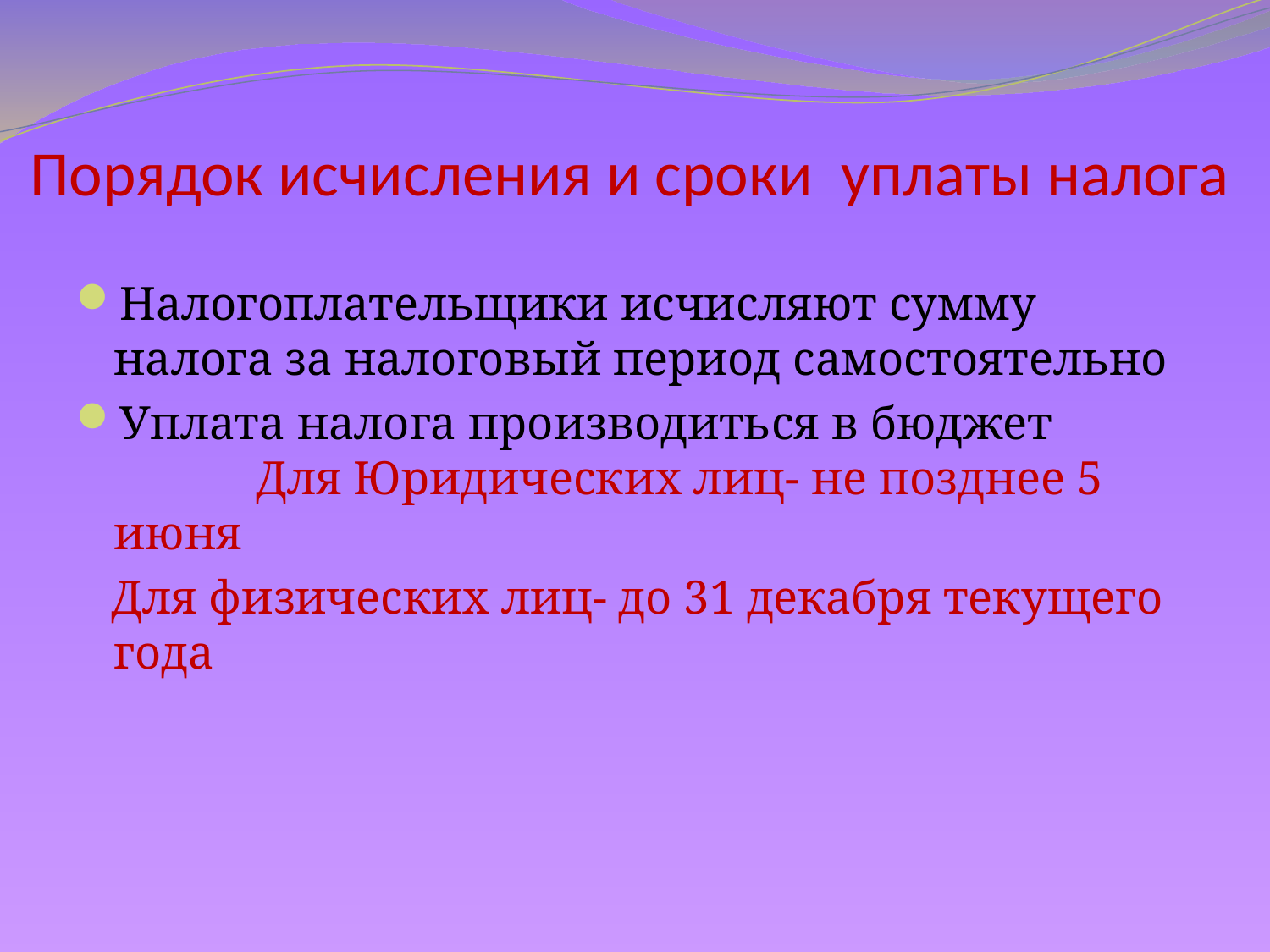

# Порядок исчисления и сроки  уплаты налога
Налогоплательщики исчисляют сумму налога за налоговый период самостоятельно
Уплата налога производиться в бюджет                        Для Юридических лиц- не позднее 5 июня
   Для физических лиц- до 31 декабря текущего года